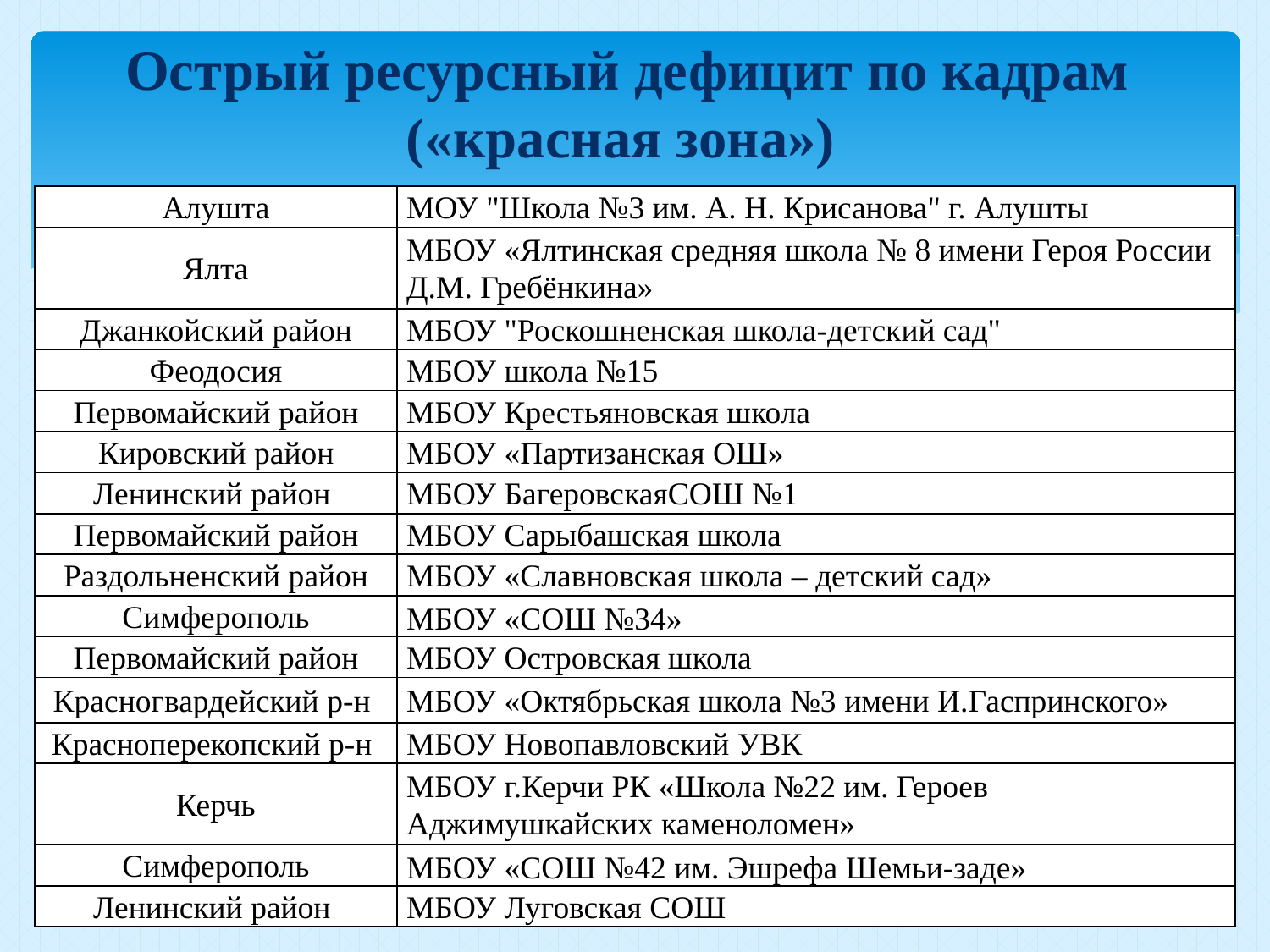

# Острый ресурсный дефицит по кадрам («красная зона»)
| Алушта | МОУ "Школа №3 им. А. Н. Крисанова" г. Алушты |
| --- | --- |
| Ялта | МБОУ «Ялтинская средняя школа № 8 имени Героя России Д.М. Гребёнкина» |
| Джанкойский район | МБОУ "Роскошненская школа-детский сад" |
| Феодосия | МБОУ школа №15 |
| Первомайский район | МБОУ Крестьяновская школа |
| Кировский район | МБОУ «Партизанская ОШ» |
| Ленинский район | МБОУ БагеровскаяСОШ №1 |
| Первомайский район | МБОУ Сарыбашская школа |
| Раздольненский район | МБОУ «Славновская школа – детский сад» |
| Симферополь | МБОУ «СОШ №34» |
| Первомайский район | МБОУ Островская школа |
| Красногвардейский р-н | МБОУ «Октябрьская школа №3 имени И.Гаспринского» |
| Красноперекопский р-н | МБОУ Новопавловский УВК |
| Керчь | МБОУ г.Керчи РК «Школа №22 им. Героев Аджимушкайских каменоломен» |
| Симферополь | МБОУ «СОШ №42 им. Эшрефа Шемьи-заде» |
| Ленинский район | МБОУ Луговская СОШ |